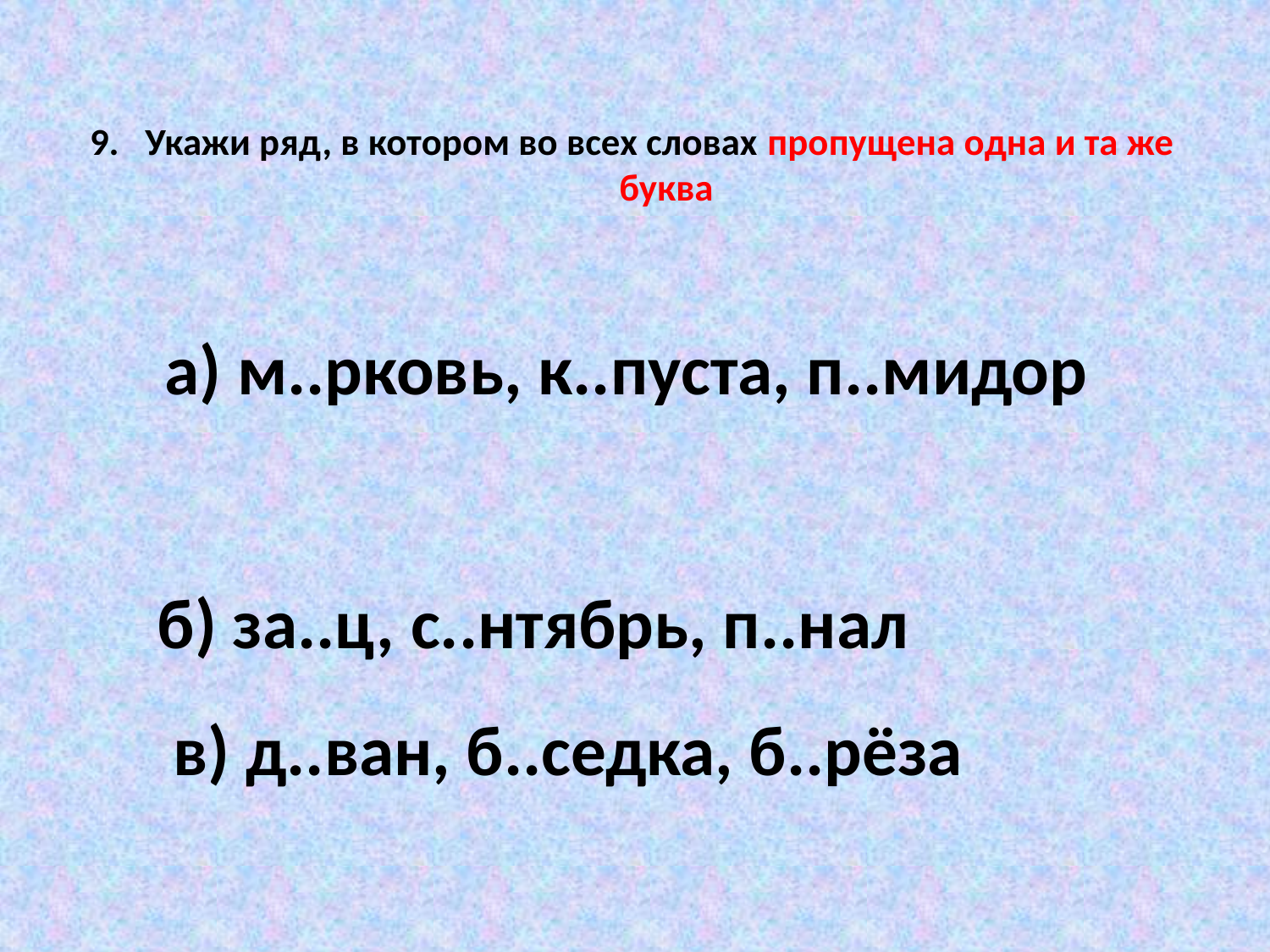

# 9.   Укажи ряд, в котором во всех словах пропущена одна и та же буква
 а) м..рковь, к..пуста, п..мидор
б) за..ц, с..нтябрь, п..нал
 в) д..ван, б..седка, б..рёза
г) к..ртофель, зап..х, в..гон